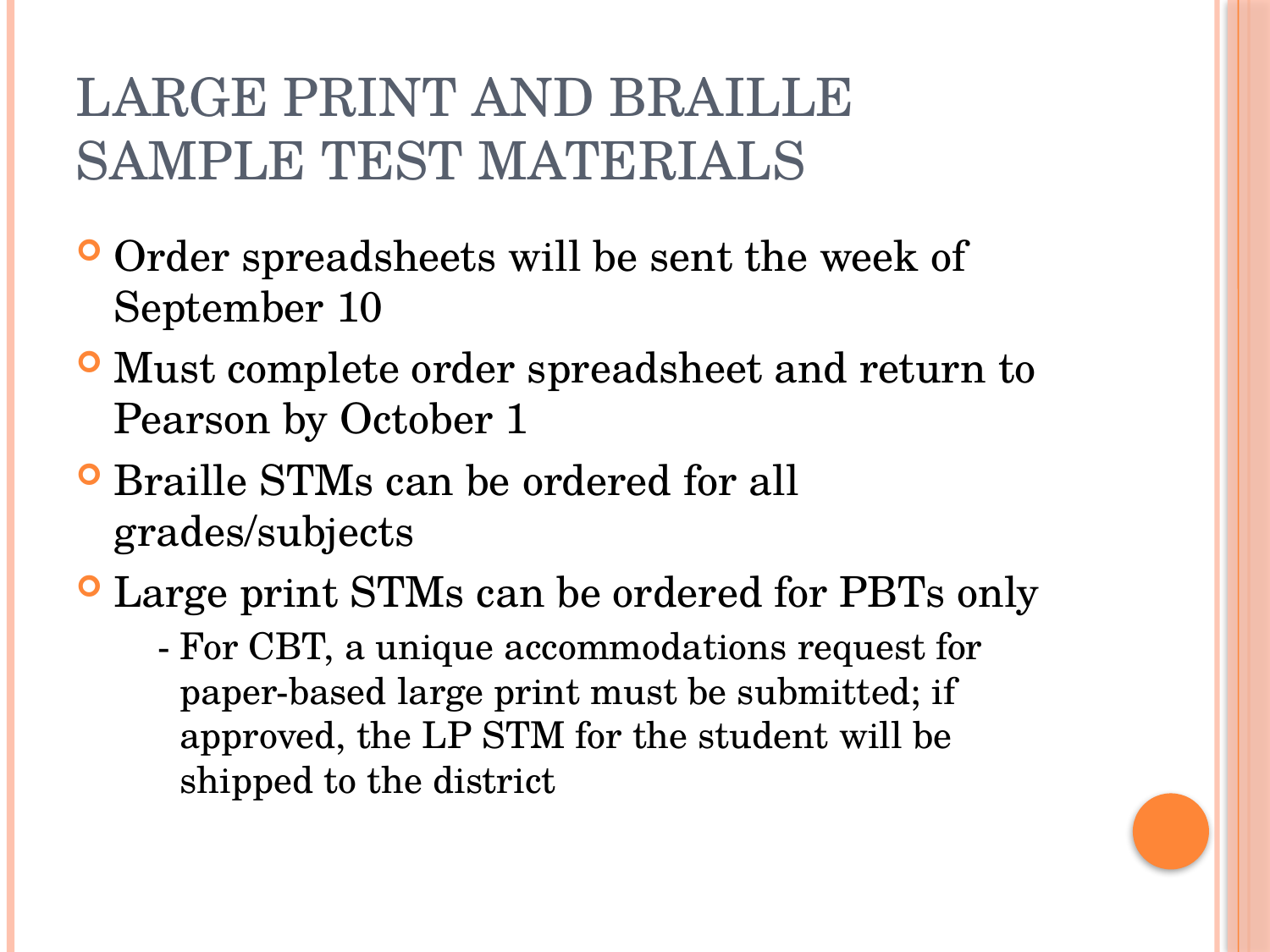

# Large Print and Braille Sample Test Materials
Order spreadsheets will be sent the week of September 10
Must complete order spreadsheet and return to Pearson by October 1
Braille STMs can be ordered for all grades/subjects
Large print STMs can be ordered for PBTs only
- For CBT, a unique accommodations request for paper-based large print must be submitted; if approved, the LP STM for the student will be shipped to the district